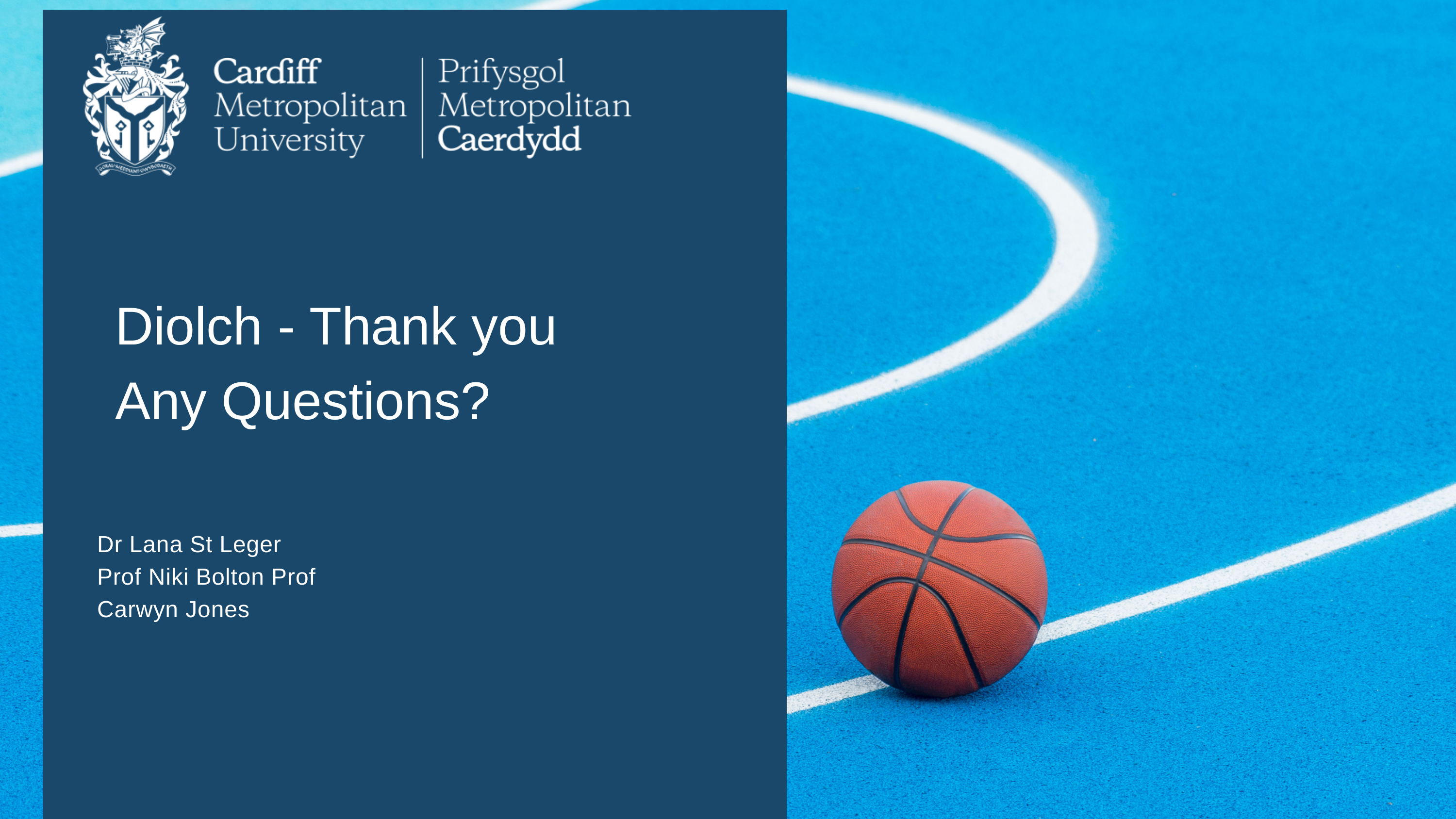

Diolch - Thank you
Any Questions?
Dr Lana St Leger
Prof Niki Bolton Prof Carwyn Jones